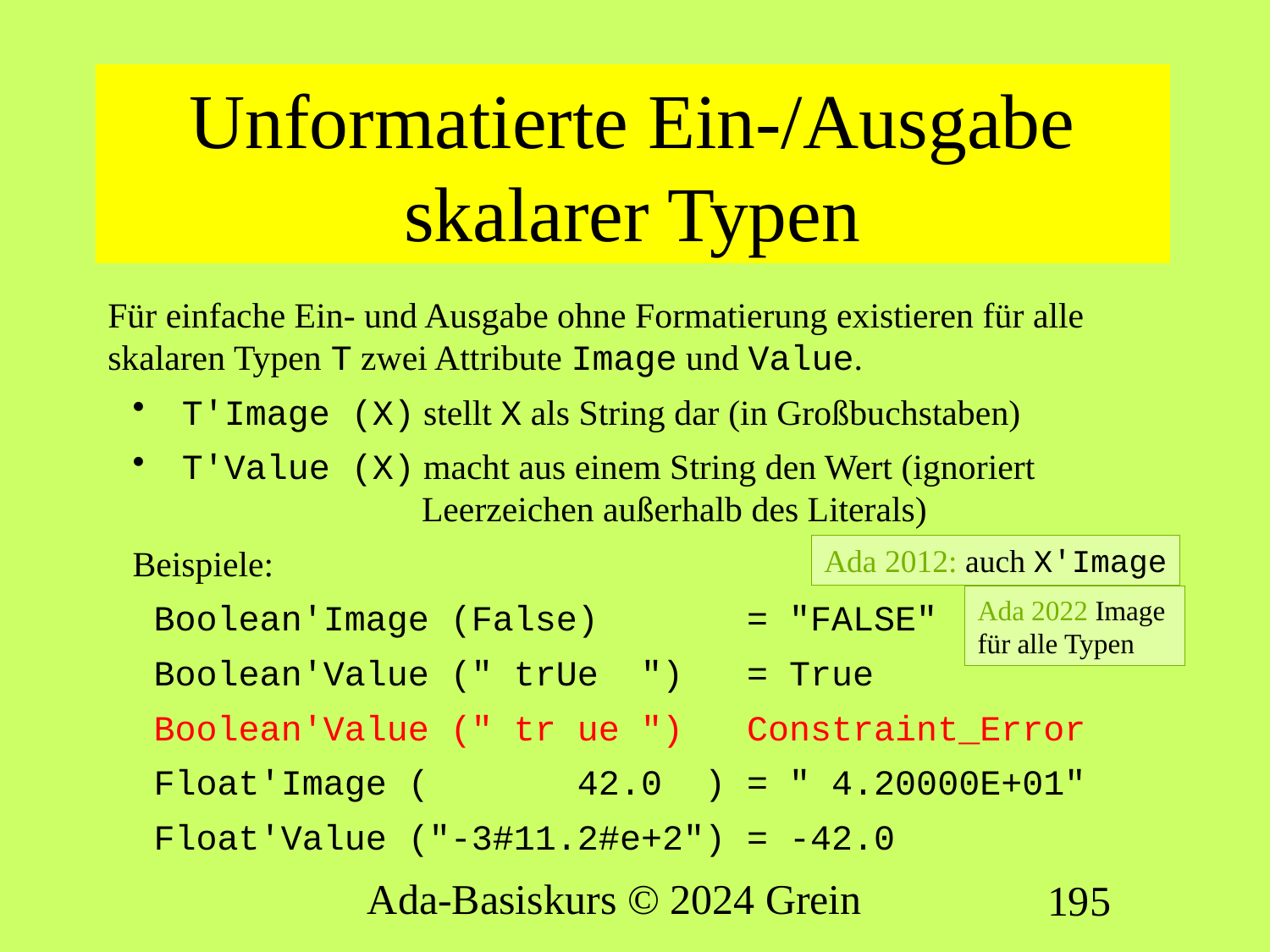

# Unformatierte Ein-/Ausgabe skalarer Typen
Für einfache Ein- und Ausgabe ohne Formatierung existieren für alle skalaren Typen T zwei Attribute Image und Value.
T'Image (X) stellt X als String dar (in Großbuchstaben)
T'Value (X) macht aus einem String den Wert (ignoriert
                           Leerzeichen außerhalb des Literals)
Beispiele:
 Boolean'Image (False)       = "FALSE"
 Boolean'Value (" trUe  ")   = True
 Boolean'Value (" tr ue ")   Constraint_Error
 Float'Image (       42.0  ) = " 4.20000E+01"
 Float'Value ("-3#11.2#e+2") = -42.0

Ada 2012: auch X'Image
Ada 2022 Image für alle Typen
Ada-Basiskurs © 2024 Grein
195